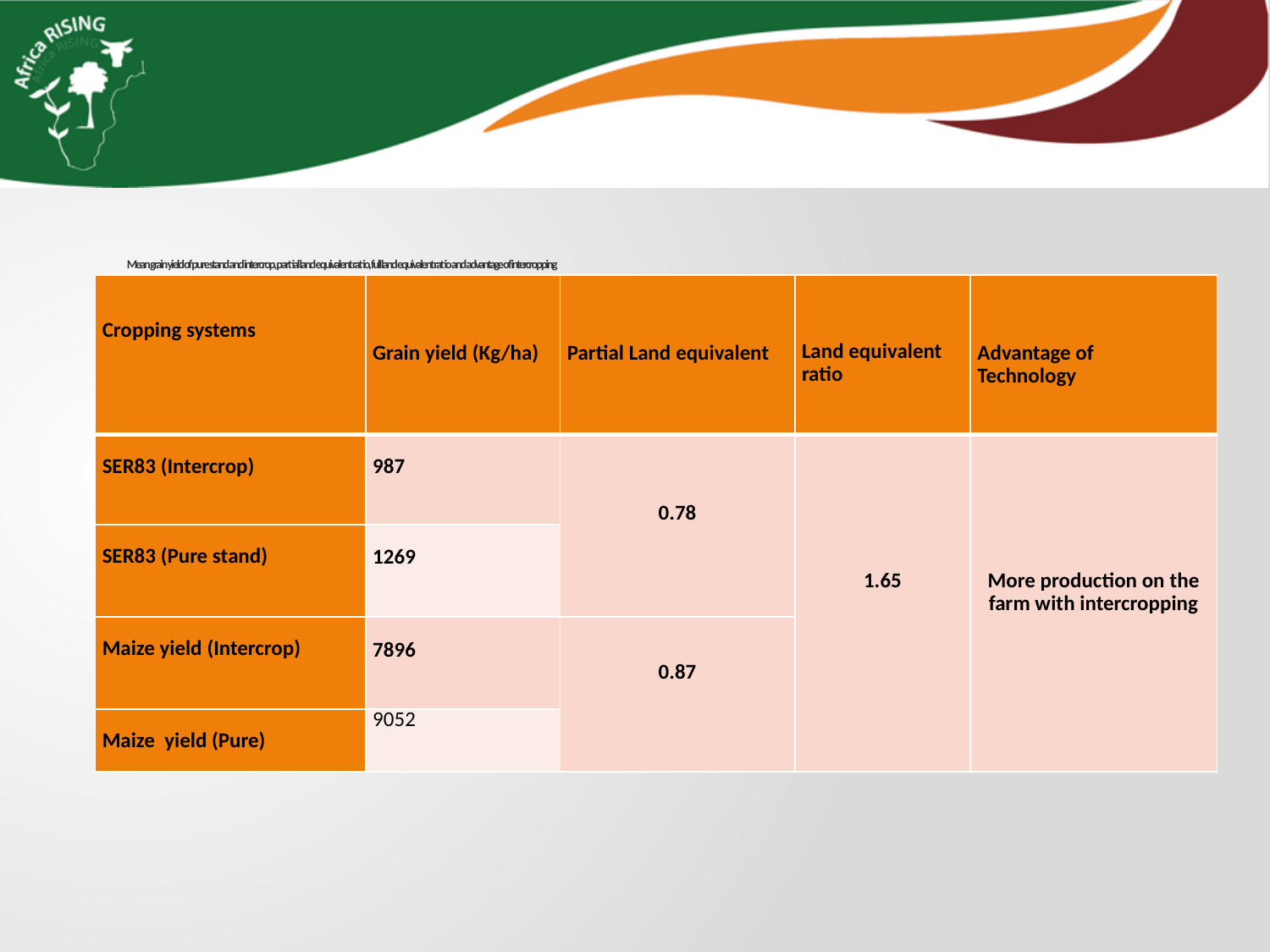

# Mean grain yield of pure stand and intercrop, partial land equivalent ratio, full land equivalent ratio and advantage of intercropping
| Cropping systems | Grain yield (Kg/ha) | Partial Land equivalent | Land equivalent ratio | Advantage of Technology |
| --- | --- | --- | --- | --- |
| SER83 (Intercrop) | 987 | 0.78 | 1.65 | More production on the farm with intercropping |
| SER83 (Pure stand) | 1269 |  |  |  |
| Maize yield (Intercrop) | 7896 | 0.87 |  |  |
| Maize yield (Pure) | 9052 |  |  |  |